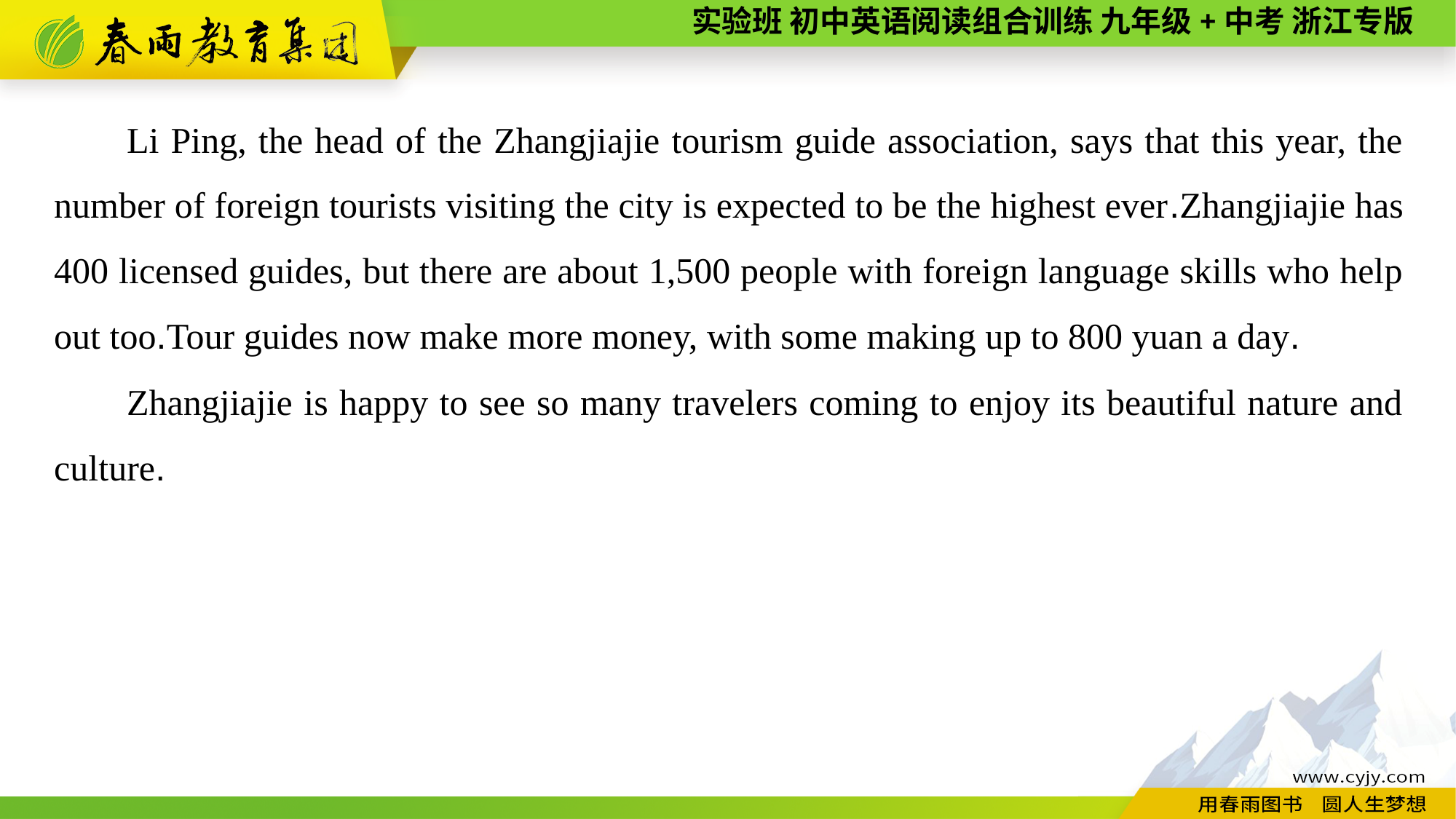

Li Ping, the head of the Zhangjiajie tourism guide association, says that this year, the number of foreign tourists visiting the city is expected to be the highest ever.Zhangjiajie has 400 licensed guides, but there are about 1,500 people with foreign language skills who help out too.Tour guides now make more money, with some making up to 800 yuan a day.
Zhangjiajie is happy to see so many travelers coming to enjoy its beautiful nature and culture.